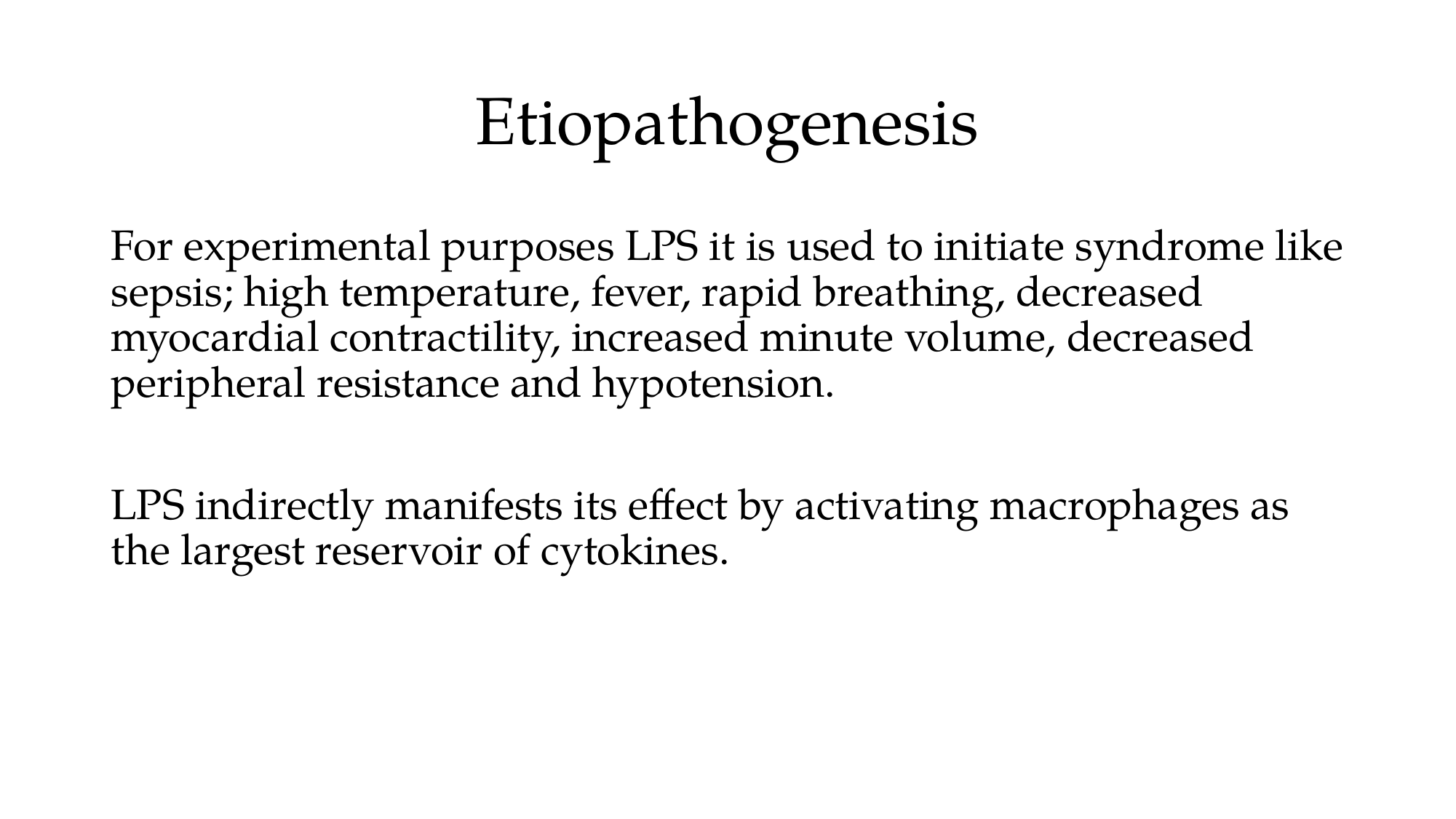

# Etiopathogenesis
For experimental purposes LPS it is used to initiate syndrome like sepsis; high temperature, fever, rapid breathing, decreased myocardial contractility, increased minute volume, decreased peripheral resistance and hypotension.

LPS indirectly manifests its effect by activating macrophages as the largest reservoir of cytokines.